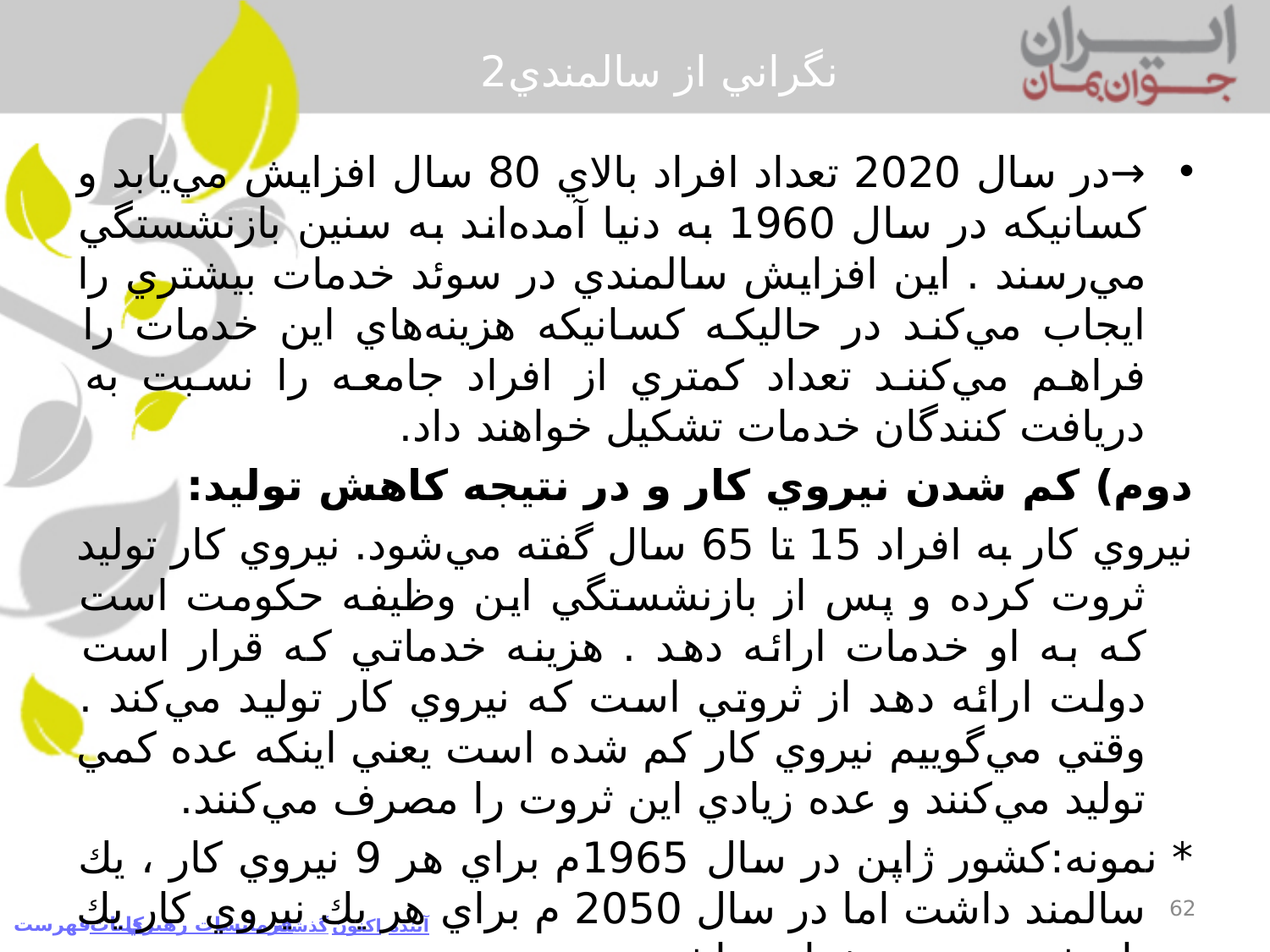

# نگراني از سالمندي2
→در سال 2020 تعداد افراد بالاي 80 سال افزايش مي‌يابد و كسانيكه در سال 1960 به دنيا آمده‌اند به سنين بازنشستگي مي‌رسند . اين افزايش سالمندي در سوئد خدمات بيشتري را ايجاب مي‌كند در حاليكه كسانيكه هزينه‌هاي اين خدمات را فراهم مي‌كنند تعداد كمتري از افراد جامعه را نسبت به دريافت كنندگان خدمات تشكيل خواهند داد.
دوم) كم شدن نيروي كار و در نتيجه كاهش توليد:
	نيروي كار به افراد 15 تا 65 سال گفته مي‌شود. نيروي كار توليد ثروت كرده و پس از بازنشستگي اين وظيفه حكومت است كه به او خدمات ارائه دهد . هزينه خدماتي كه قرار است دولت ارائه دهد از ثروتي است كه نيروي كار توليد مي‌كند . وقتي مي‌گوييم نيروي كار كم شده است يعني اينكه عده كمي توليد مي‌كنند و عده زيادي اين ثروت را مصرف مي‌كنند.
	* نمونه‌:كشور ژاپن در سال 1965م براي هر 9 نيروي كار ، يك سالمند داشت اما در سال 2050 م براي هر يك نيروي كار يك بازنشسته وجود خواهد داشت.
سوم) مهاجرت:
وقتي نيروي كار بومي وجود نداشته باشد دولت مجبور است كه نيروي كار وارد كند. ورود نيروي كار همان و وارد شدن فرهنگ آنها همان . ←
62